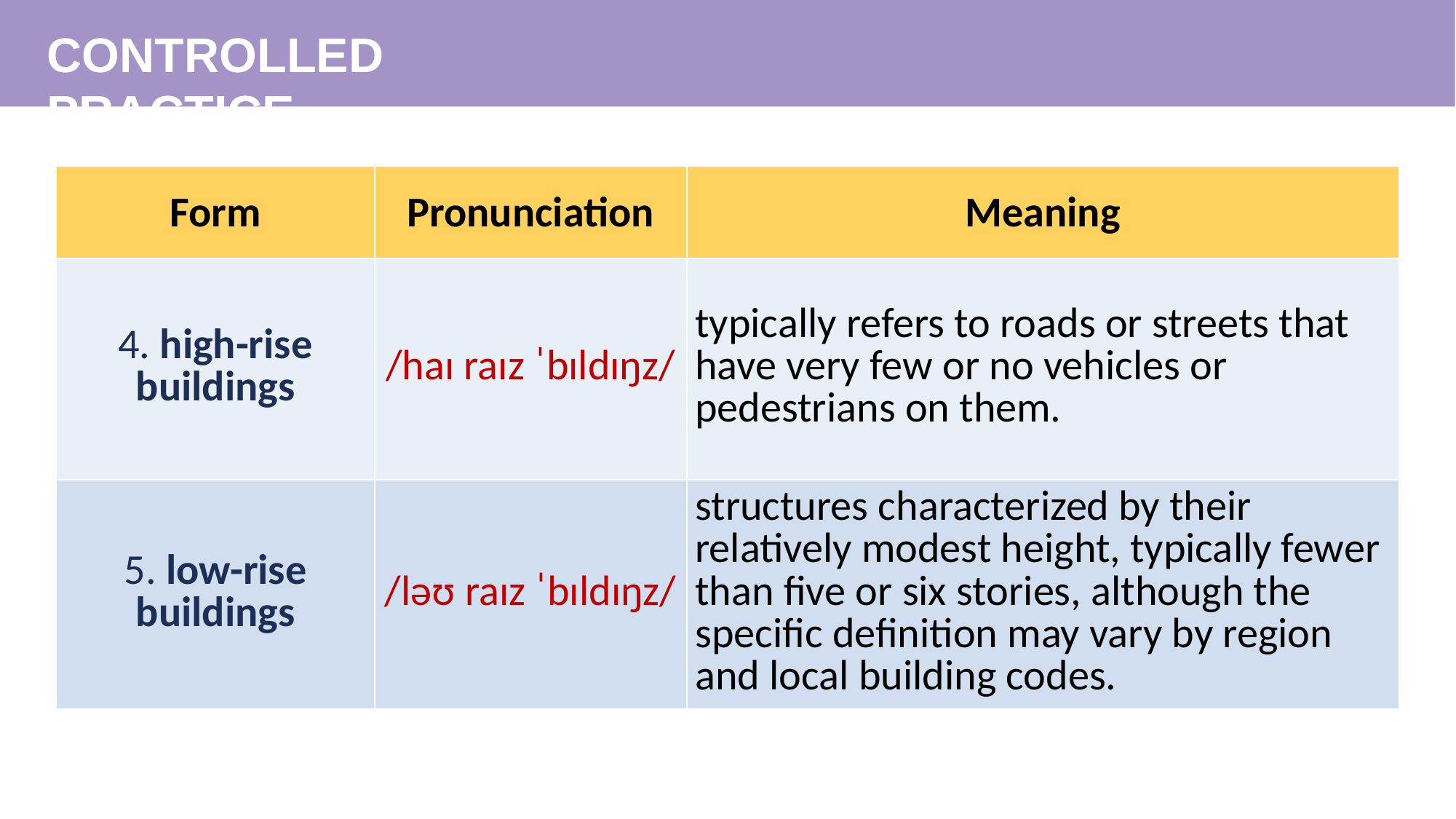

CONTROLLED PRACTICE
| Form | Pronunciation | Meaning |
| --- | --- | --- |
| 4. high-rise buildings | /haɪ raɪz ˈbɪldɪŋz/ | typically refers to roads or streets that have very few or no vehicles or pedestrians on them. |
| 5. low-rise buildings | /ləʊ raɪz ˈbɪldɪŋz/ | structures characterized by their relatively modest height, typically fewer than five or six stories, although the specific definition may vary by region and local building codes. |